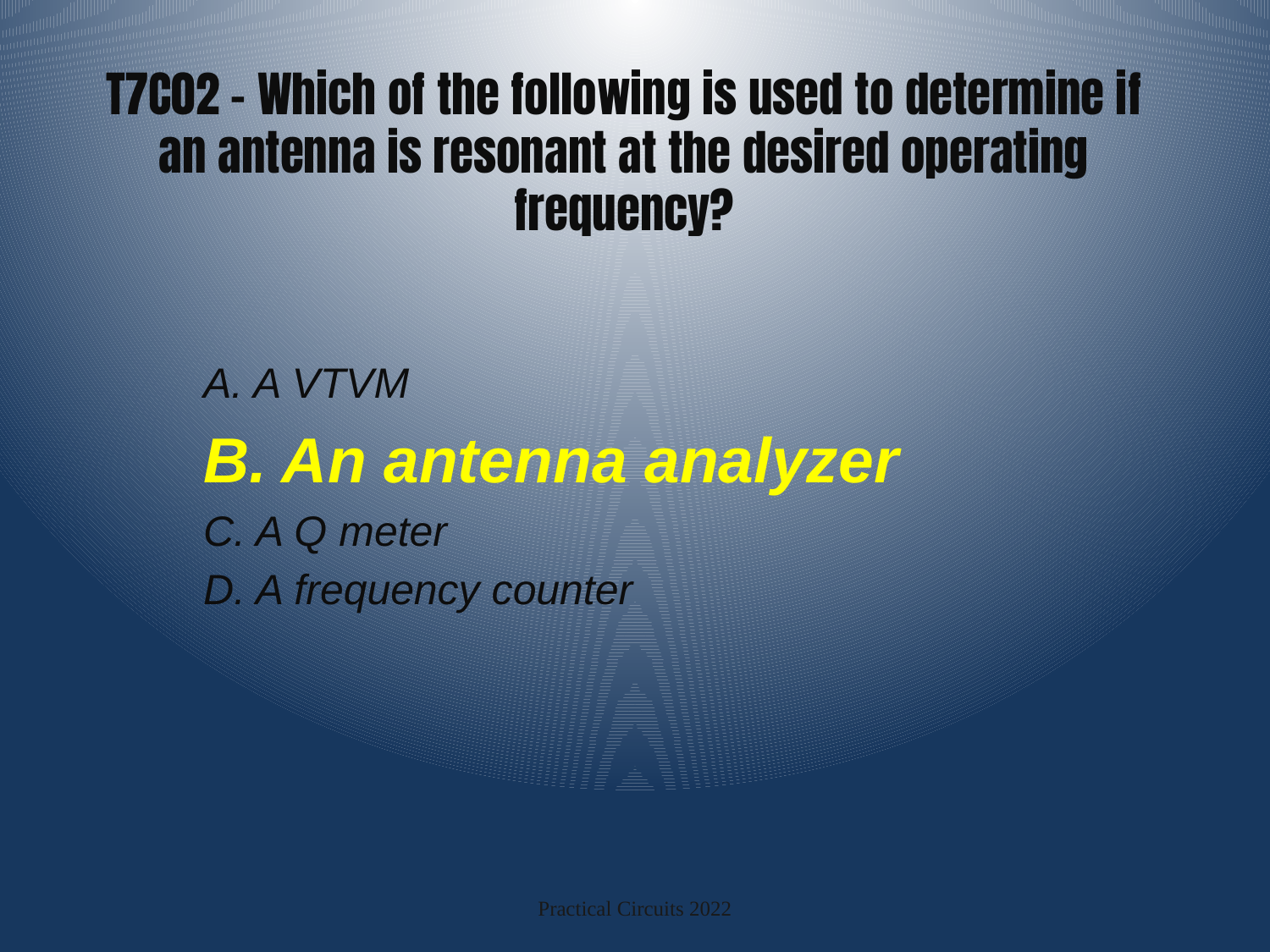

# T7C02 - Which of the following is used to determine if an antenna is resonant at the desired operating frequency?
A. A VTVM
B. An antenna analyzer
C. A Q meter
D. A frequency counter
Practical Circuits 2022